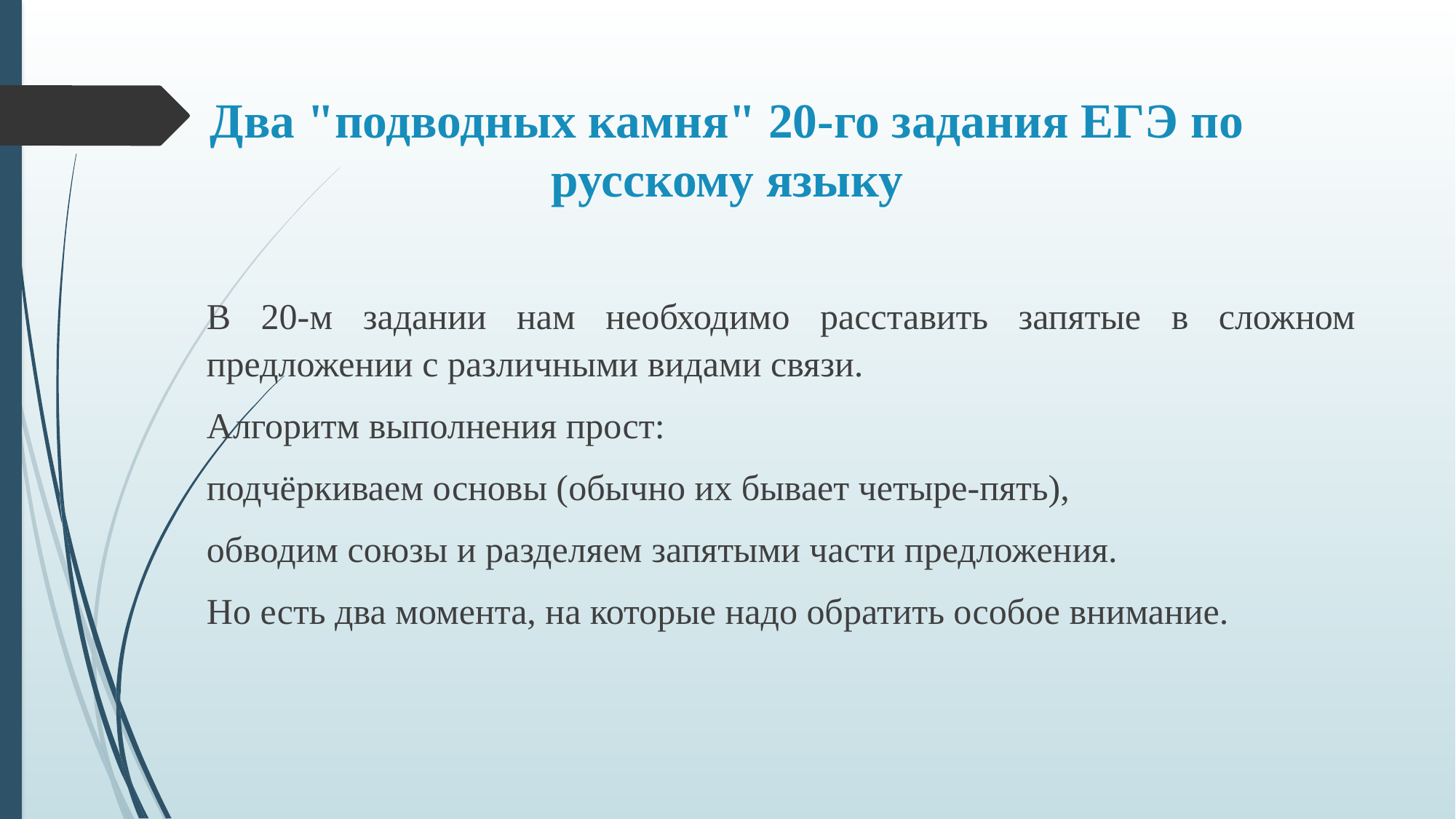

# Два "подводных камня" 20-го задания ЕГЭ по русскому языку
В 20-м задании нам необходимо расставить запятые в сложном предложении с различными видами связи.
Алгоритм выполнения прост:
подчёркиваем основы (обычно их бывает четыре-пять),
обводим союзы и разделяем запятыми части предложения.
Но есть два момента, на которые надо обратить особое внимание.